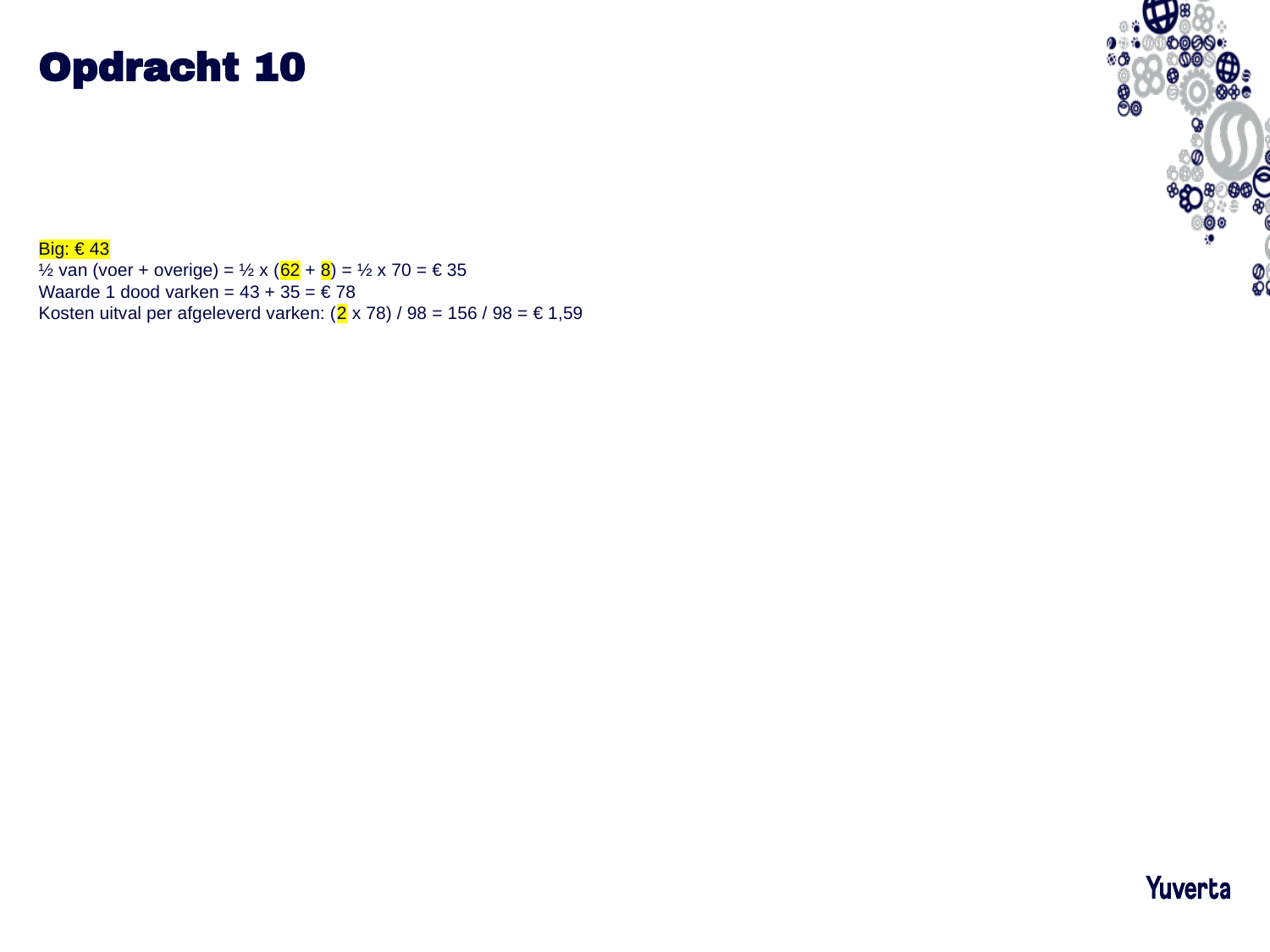

# Opdracht 10
Big: € 43
½ van (voer + overige) = ½ x (62 + 8) = ½ x 70 = € 35
Waarde 1 dood varken = 43 + 35 = € 78
Kosten uitval per afgeleverd varken: (2 x 78) / 98 = 156 / 98 = € 1,59